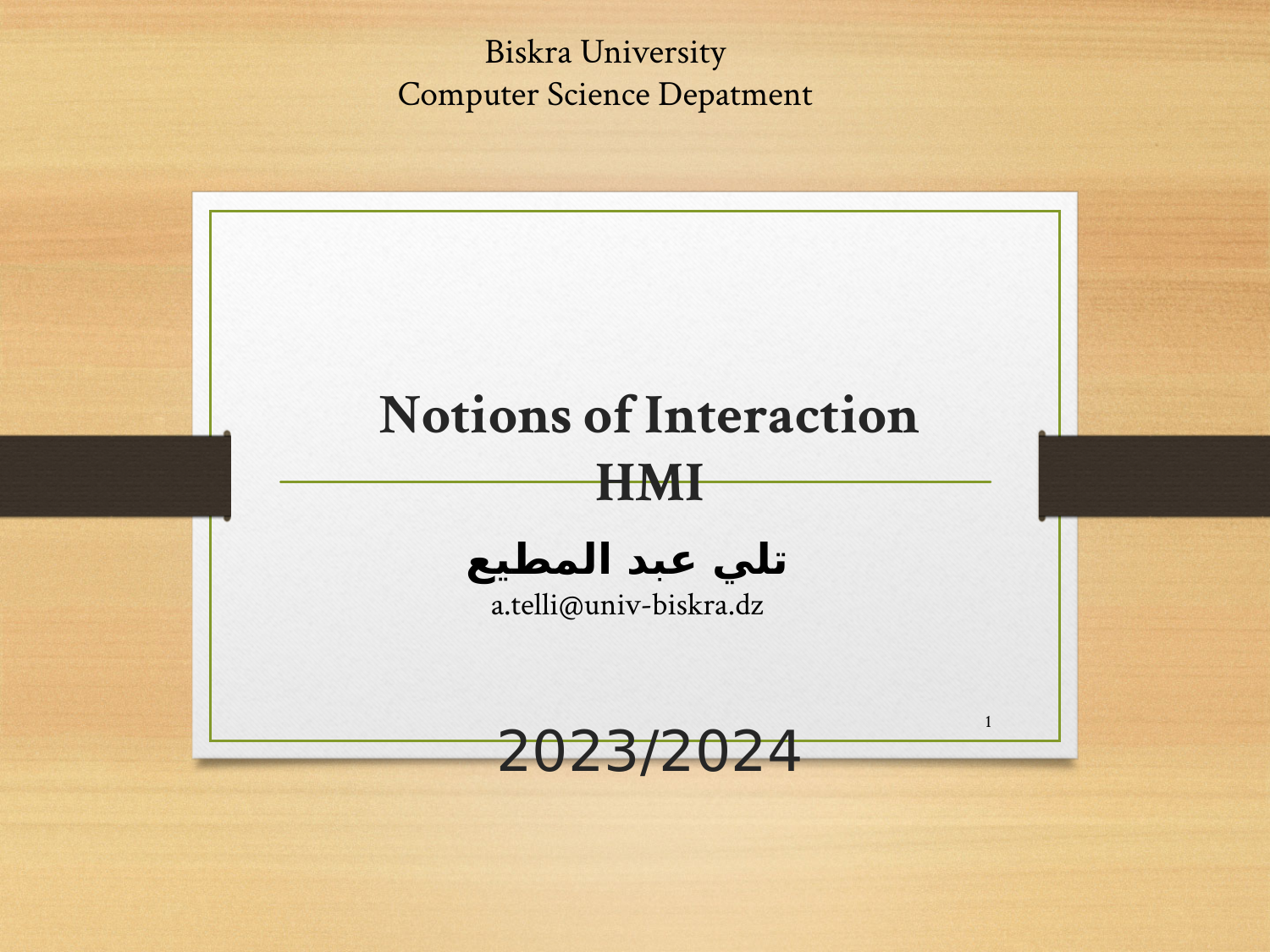

Biskra University
Computer Science Depatment

تلي عبد المطيع
a.telli@univ-biskra.dz

# Notions of Interaction HMI 2023/2024
1